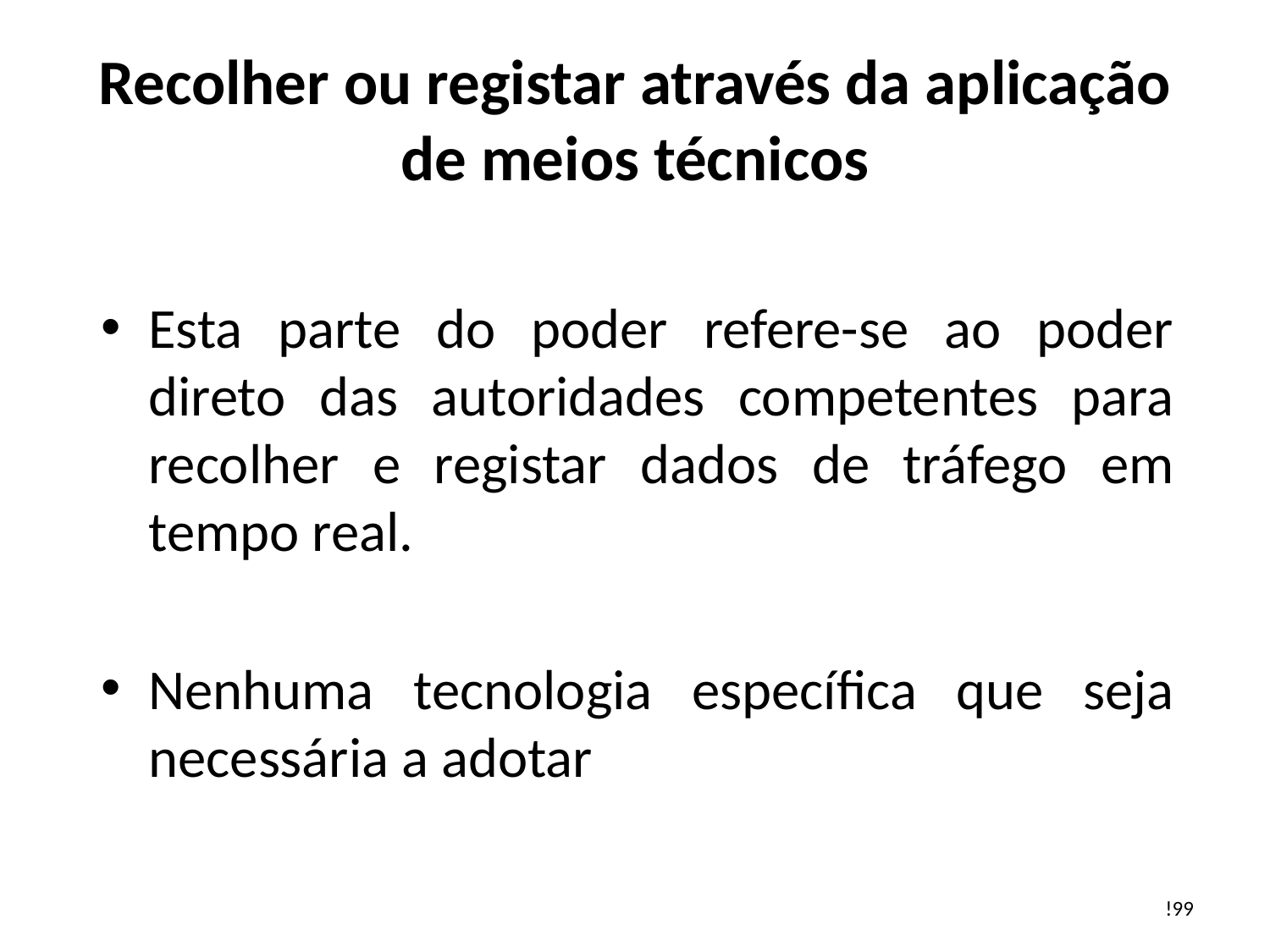

# Recolher ou registar através da aplicação de meios técnicos
Esta parte do poder refere-se ao poder direto das autoridades competentes para recolher e registar dados de tráfego em tempo real.

Nenhuma tecnologia específica que seja necessária a adotar

!99